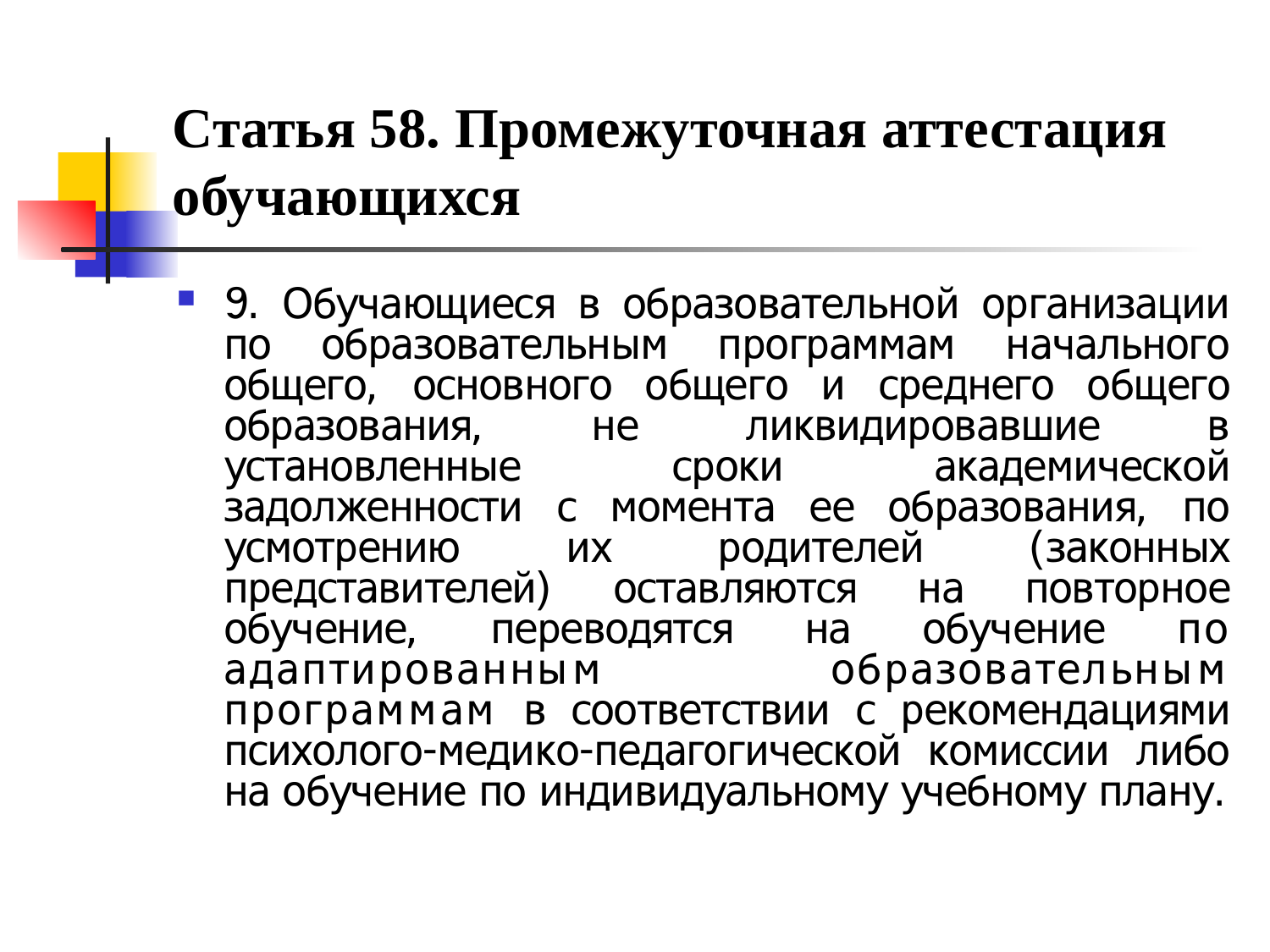

# Статья 58. Промежуточная аттестация обучающихся
9. Обучающиеся в образовательной организации по образовательным программам начального общего, основного общего и среднего общего образования, не ликвидировавшие в установленные сроки академической задолженности с момента ее образования, по усмотрению их родителей (законных представителей) оставляются на повторное обучение, переводятся на обучение по адаптированным образовательным программам в соответствии с рекомендациями психолого-медико-педагогической комиссии либо на обучение по индивидуальному учебному плану.